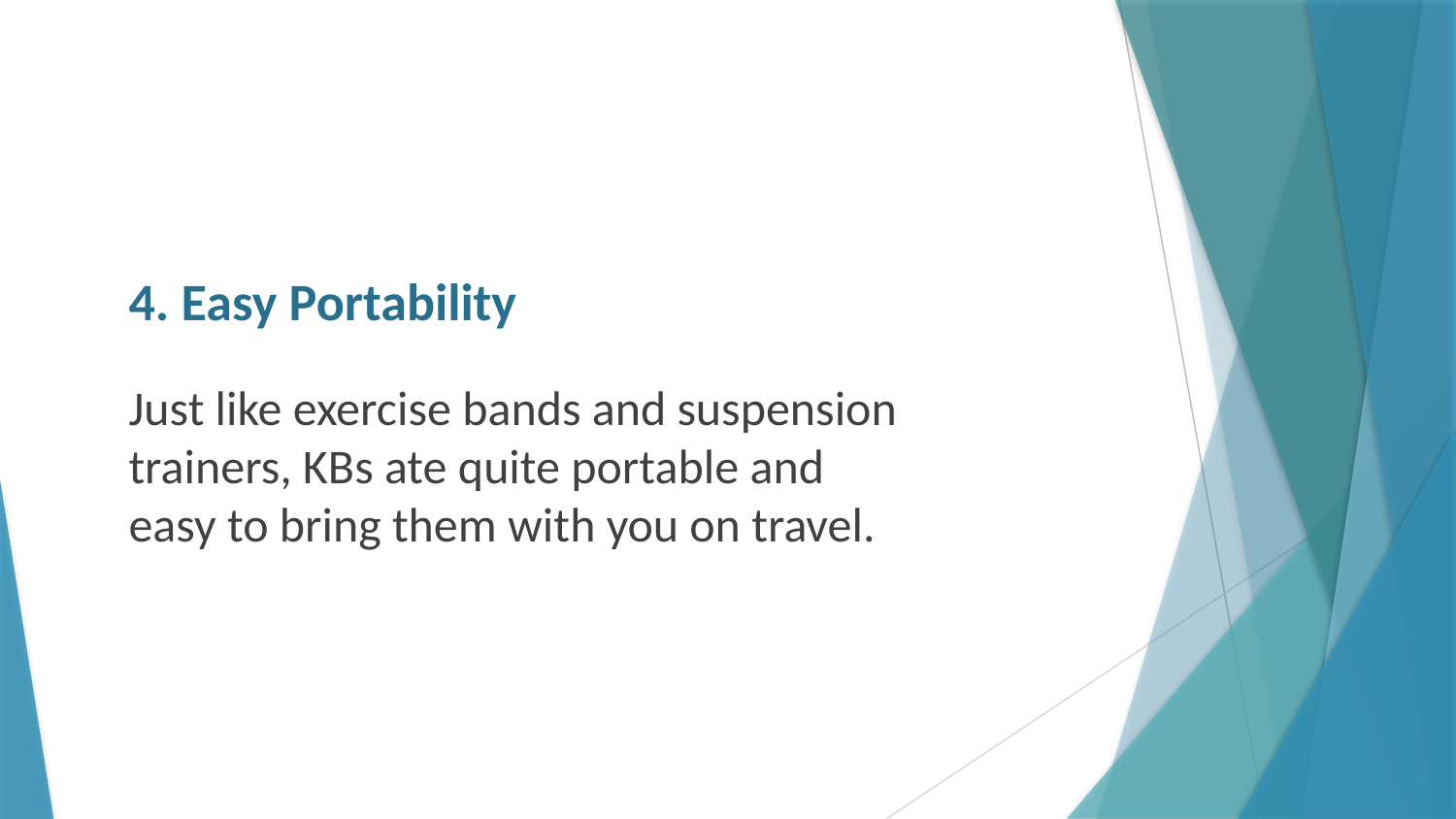

# 4. Easy Portability
Just like exercise bands and suspension trainers, KBs ate quite portable and easy to bring them with you on travel.